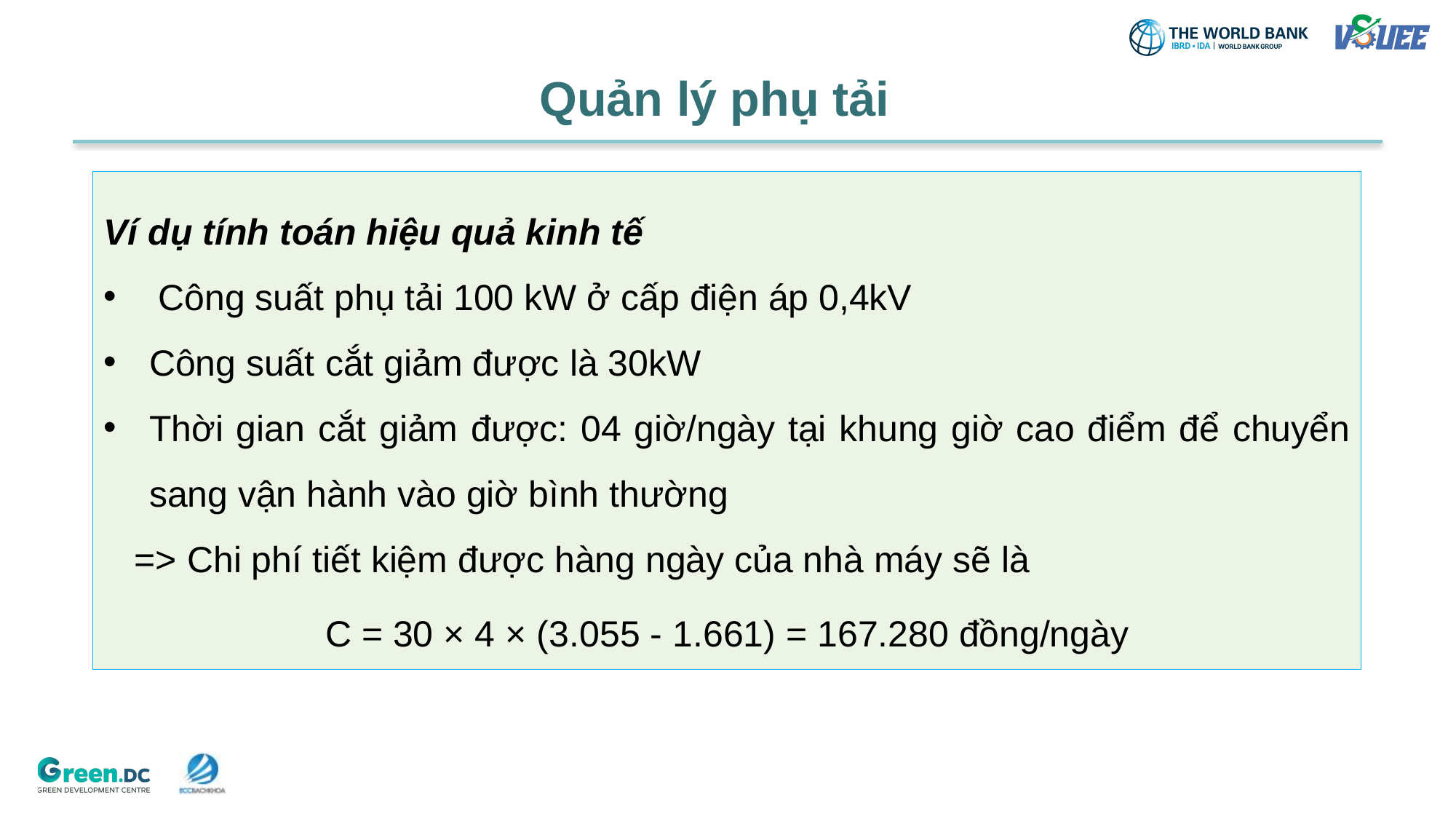

Quản lý phụ tải
Ví dụ tính toán hiệu quả kinh tế
Công suất phụ tải 100 kW ở cấp điện áp 0,4kV
Công suất cắt giảm được là 30kW
Thời gian cắt giảm được: 04 giờ/ngày tại khung giờ cao điểm để chuyển sang vận hành vào giờ bình thường
   => Chi phí tiết kiệm được hàng ngày của nhà máy sẽ là
C = 30 × 4 × (3.055 - 1.661) = 167.280 đồng/ngày